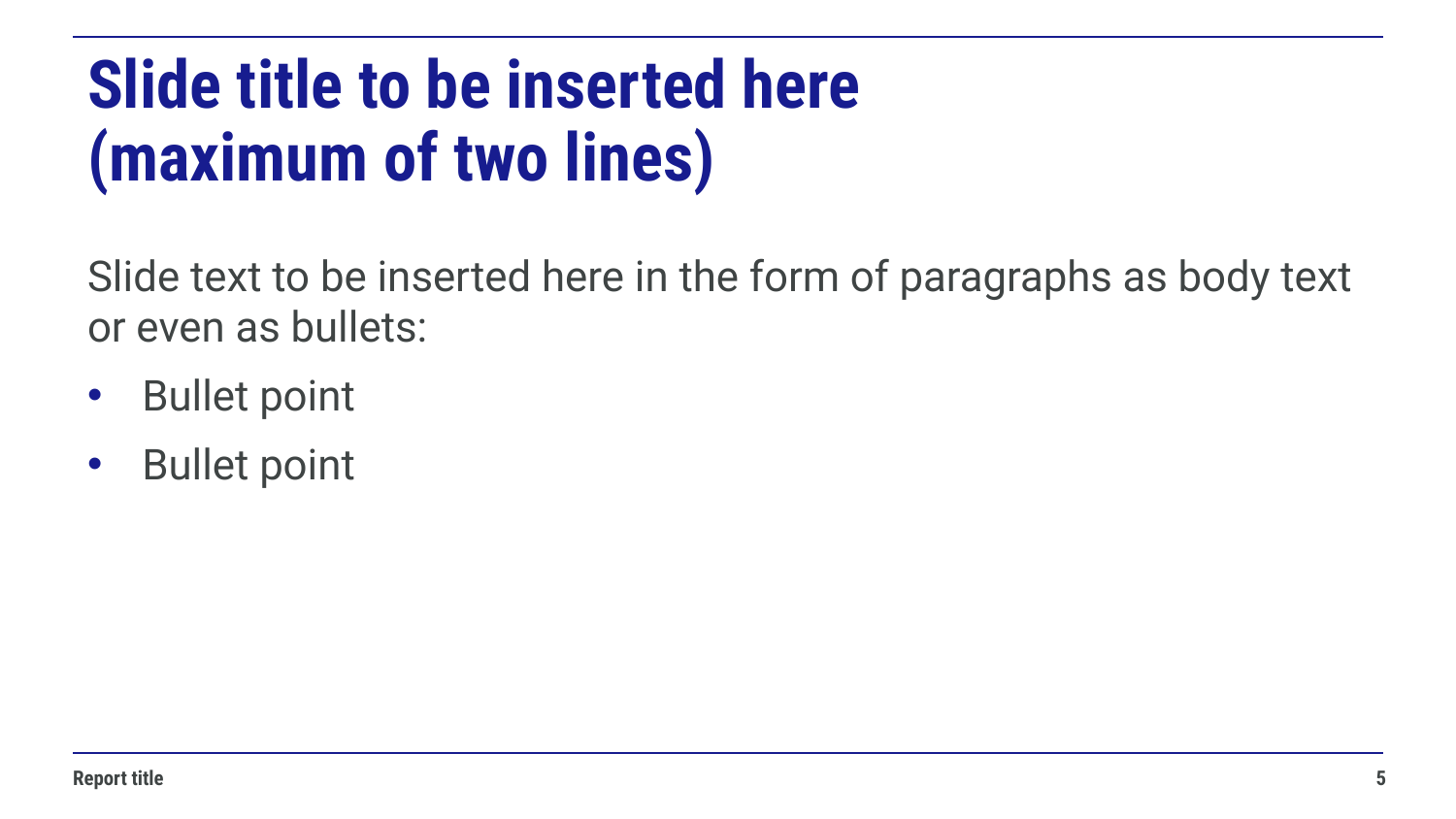

# Slide title to be inserted here (maximum of two lines)
Slide text to be inserted here in the form of paragraphs as body text or even as bullets:
Bullet point
Bullet point
Report title
5